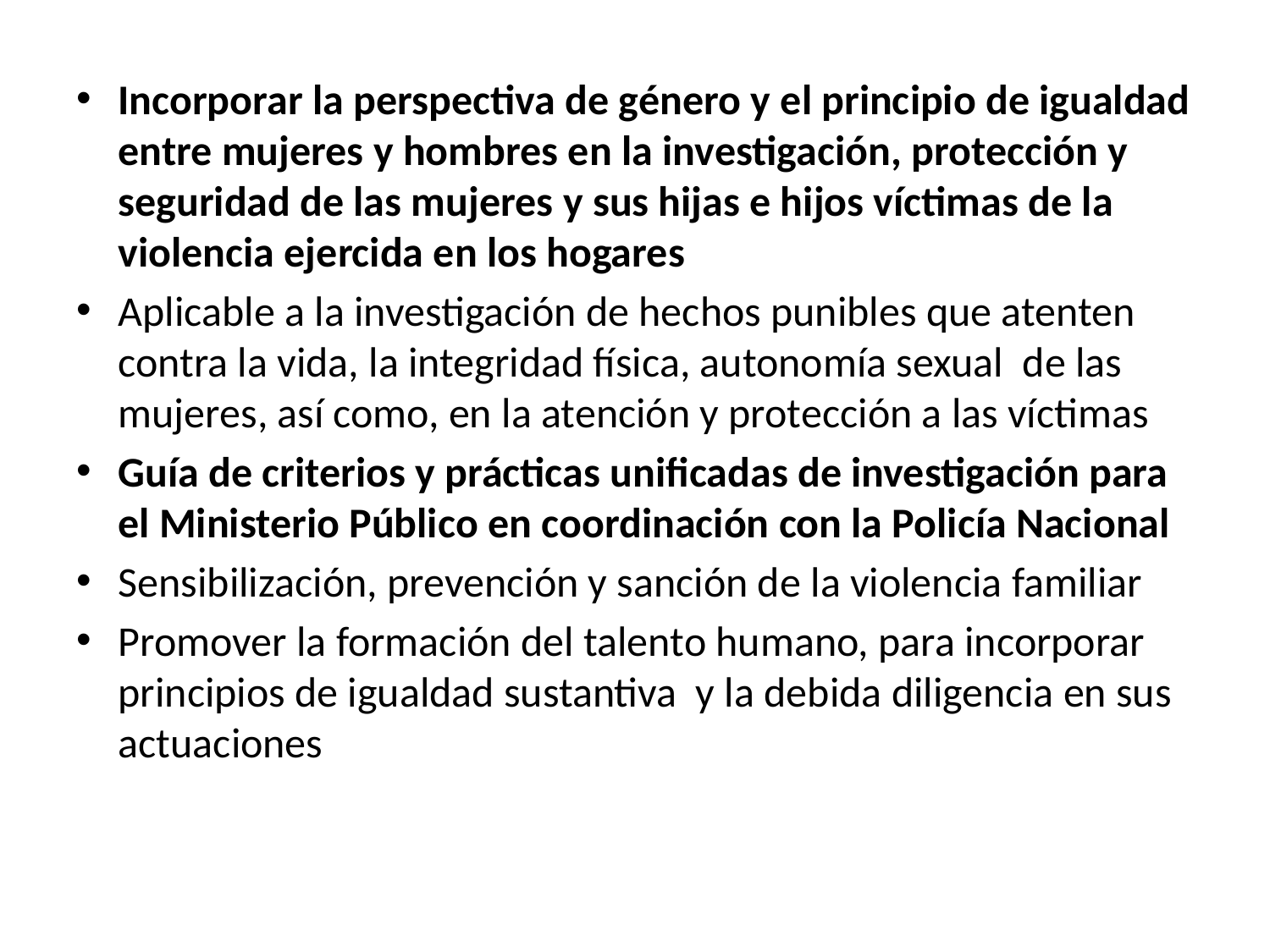

#
Incorporar la perspectiva de género y el principio de igualdad entre mujeres y hombres en la investigación, protección y seguridad de las mujeres y sus hijas e hijos víctimas de la violencia ejercida en los hogares
Aplicable a la investigación de hechos punibles que atenten contra la vida, la integridad física, autonomía sexual  de las mujeres, así como, en la atención y protección a las víctimas
Guía de criterios y prácticas unificadas de investigación para el Ministerio Público en coordinación con la Policía Nacional
Sensibilización, prevención y sanción de la violencia familiar
Promover la formación del talento humano, para incorporar principios de igualdad sustantiva  y la debida diligencia en sus actuaciones